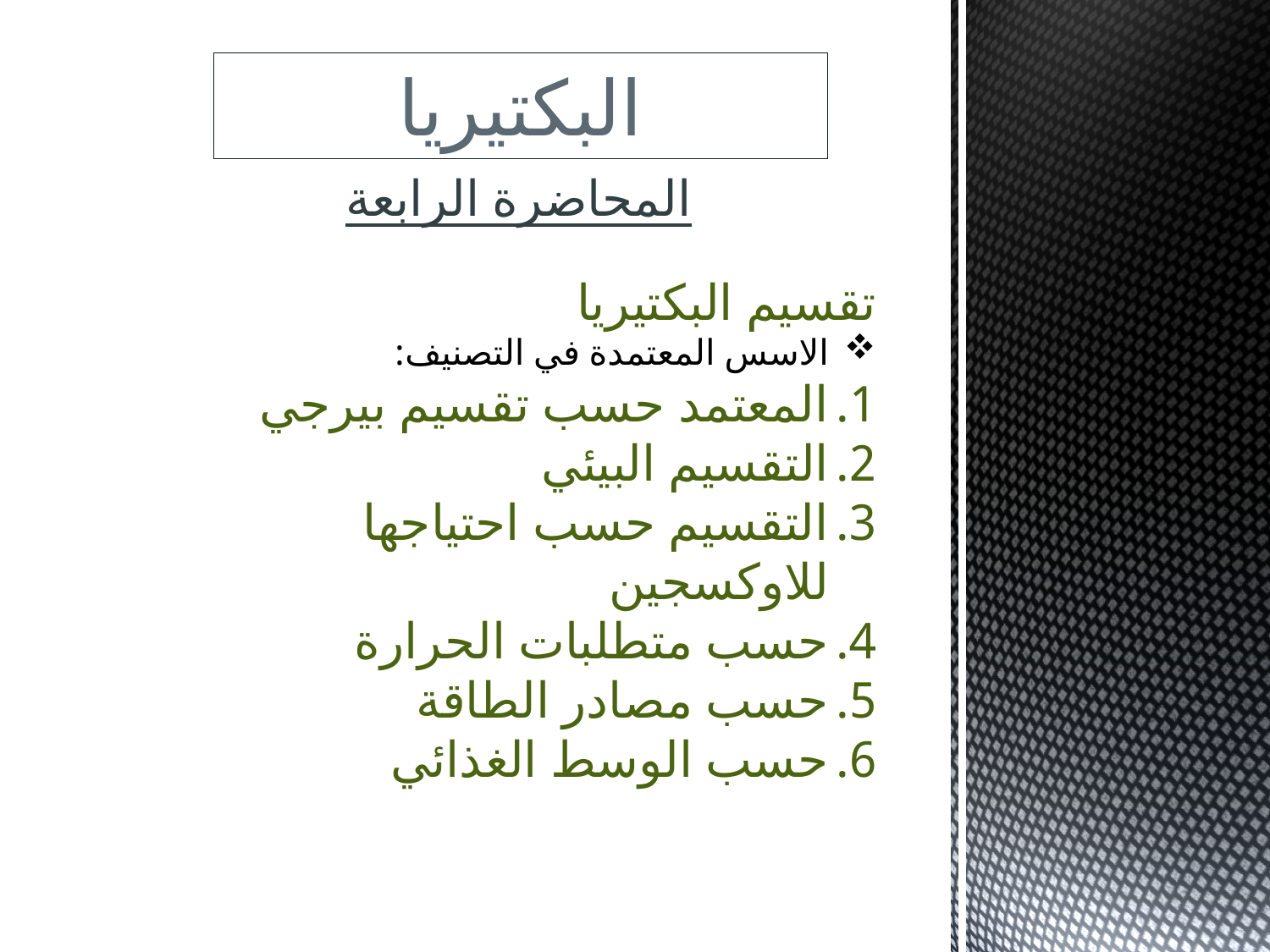

البكتيريا
# المحاضرة الرابعة
تقسيم البكتيريا
الاسس المعتمدة في التصنيف:
المعتمد حسب تقسيم بيرجي
التقسيم البيئي
التقسيم حسب احتياجها للاوكسجين
حسب متطلبات الحرارة
حسب مصادر الطاقة
حسب الوسط الغذائي